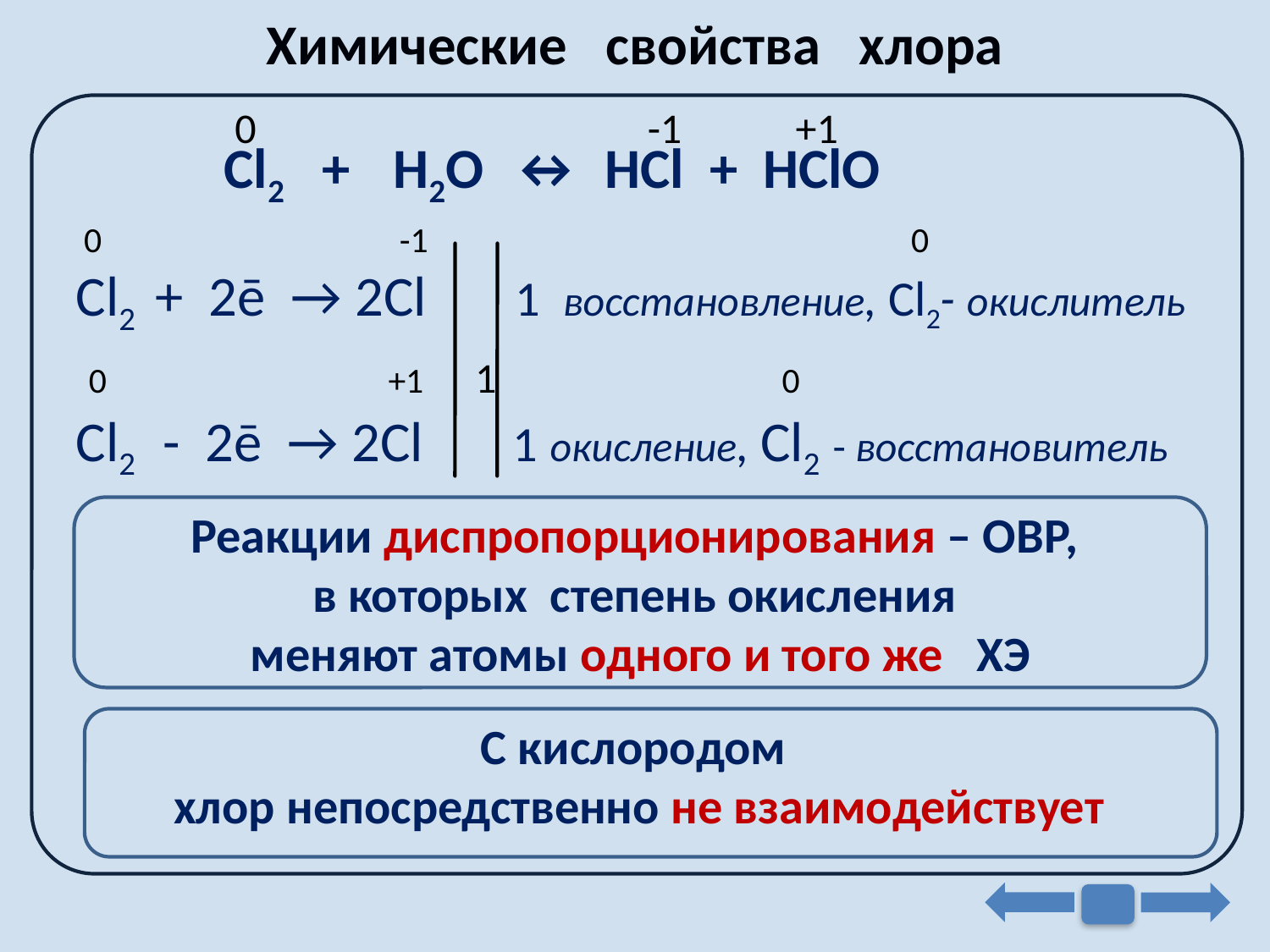

Химические   свойства   хлора

0
-1
+1
Cl2   +
H2O  ↔
HCl  +  HClO
 0                                     -1                                                            0
Cl2  +  2ē  → 2Cl       1  восстановление, Cl2- окислитель
 0                                   +1      1                              0
Cl2   -  2ē  → 2Cl       1 окисление, Cl2 - восстановитель
Реакции диспропорционирования – ОВР,
в которых  степень окисления
меняют атомы одного и того же   ХЭ

С кислородом
хлор непосредственно не взаимодействует